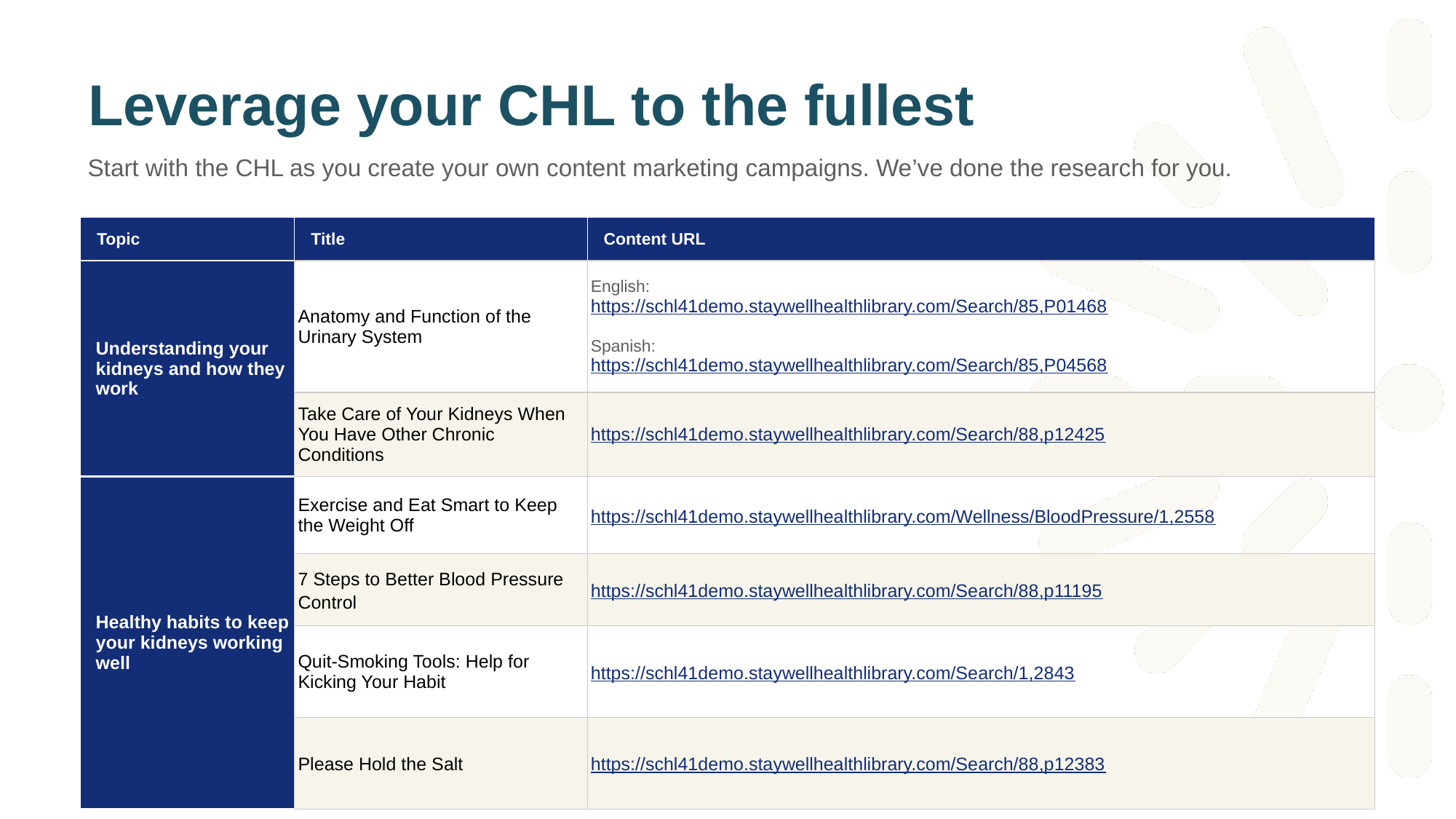

# Leverage your CHL to the fullest
Start with the CHL as you create your own content marketing campaigns. We’ve done the research for you.
| Topic | Title | Content URL |
| --- | --- | --- |
| Understanding your kidneys and how they work | Anatomy and Function of the Urinary System | English: https://schl41demo.staywellhealthlibrary.com/Search/85,P01468 Spanish: https://schl41demo.staywellhealthlibrary.com/Search/85,P04568 |
|  | Take Care of Your Kidneys When You Have Other Chronic Conditions | https://schl41demo.staywellhealthlibrary.com/Search/88,p12425 |
| Healthy habits to keep your kidneys working well | Exercise and Eat Smart to Keep the Weight Off | https://schl41demo.staywellhealthlibrary.com/Wellness/BloodPressure/1,2558 |
|  | 7 Steps to Better Blood Pressure Control | https://schl41demo.staywellhealthlibrary.com/Search/88,p11195 |
|  | Quit-Smoking Tools: Help for Kicking Your Habit | https://schl41demo.staywellhealthlibrary.com/Search/1,2843 |
|  | Please Hold the Salt | https://schl41demo.staywellhealthlibrary.com/Search/88,p12383 |